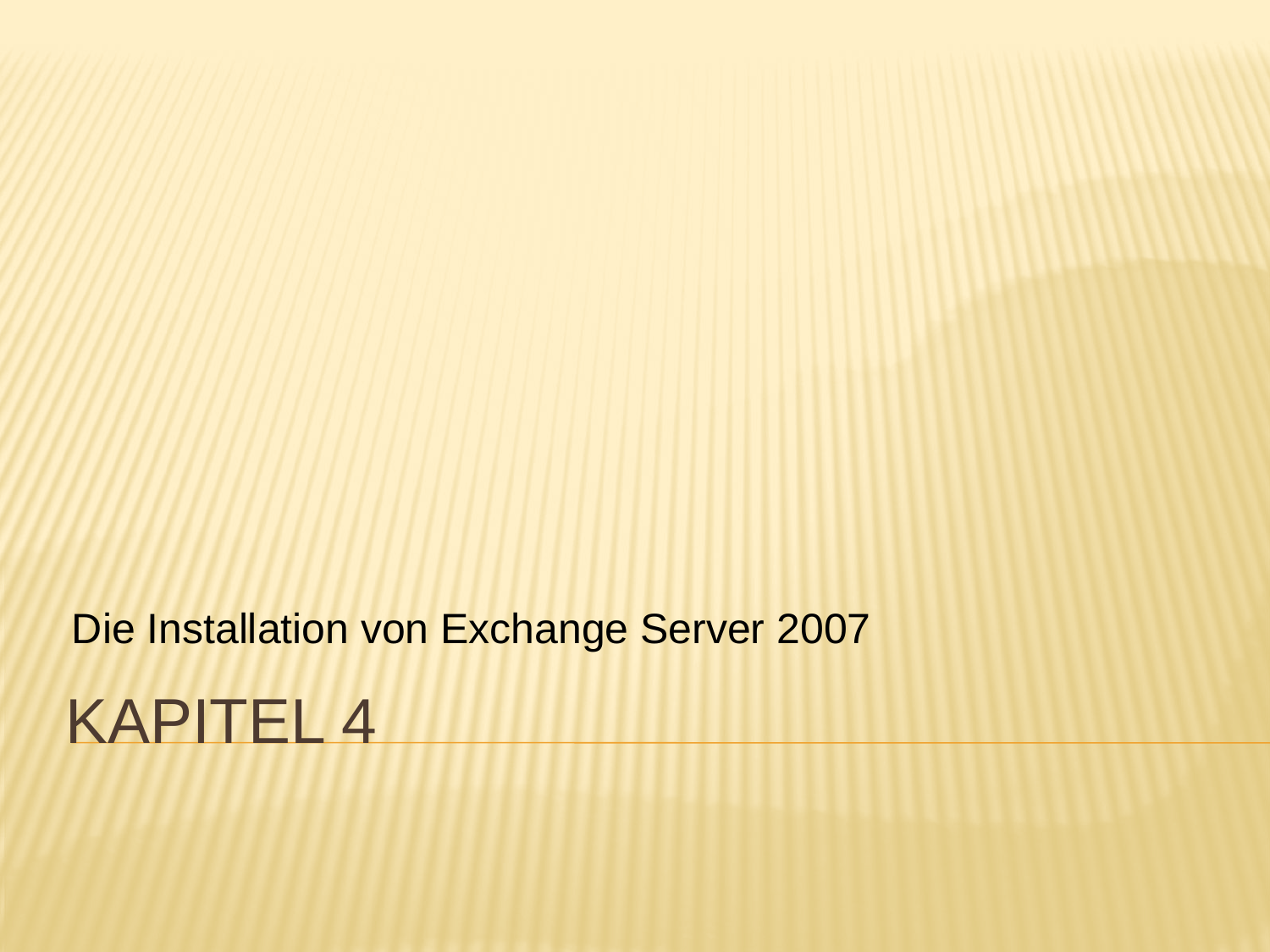

Die Installation von Exchange Server 2007
# Kapitel 4